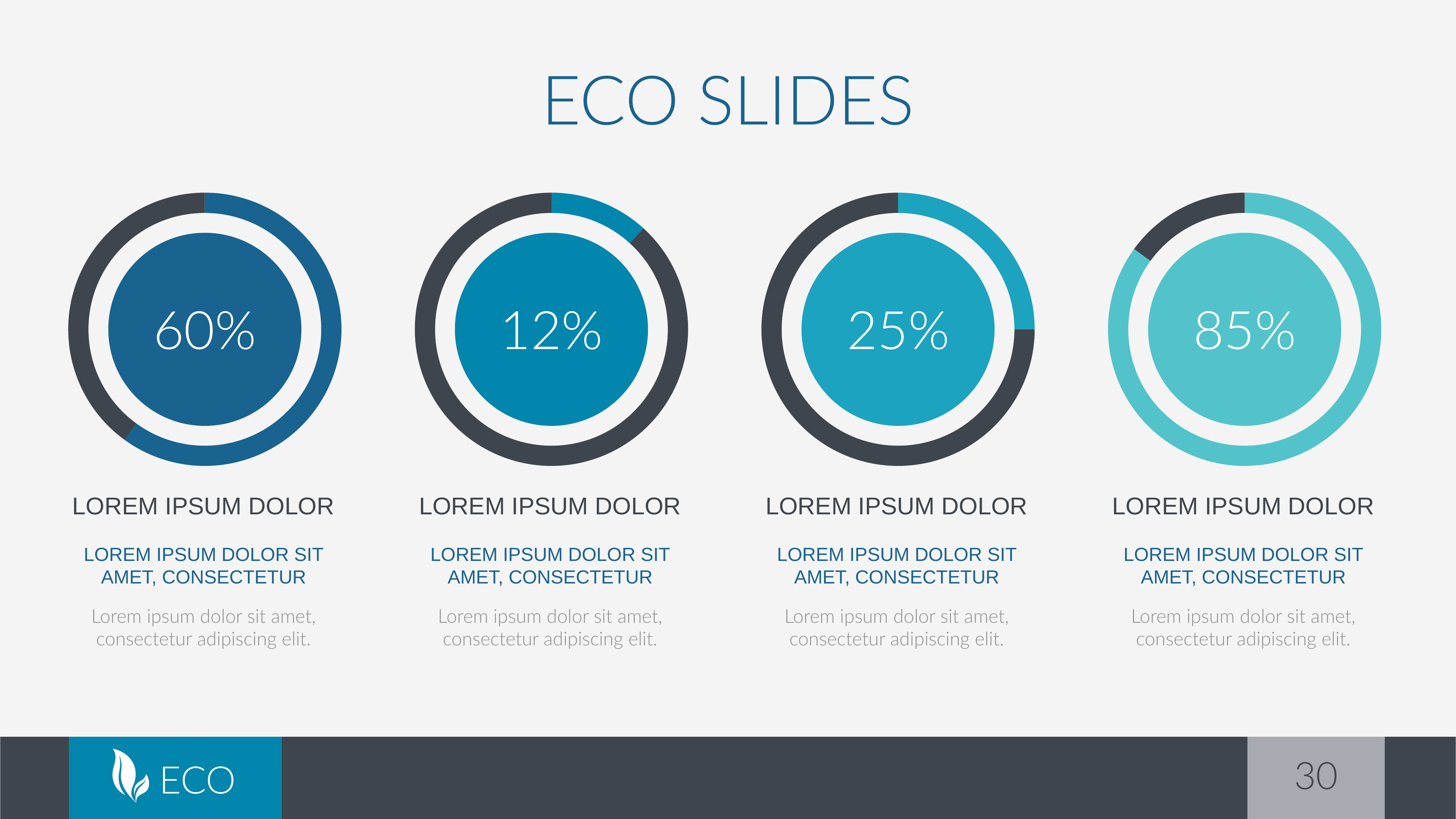

# ECO SLIDES

### Chart:

| Category | Region 1 |
|---|---|
| April | 60.0 |
| May | 40.0 |

60%

### Chart:

| Category | Region 1 |
|---|---|
| April | 12.0 |
| May | 90.0 |

12%

### Chart:

| Category | Region 1 |
|---|---|
| April | 25.0 |
| May | 75.0 |

25%

### Chart:

| Category | Region 1 |
|---|---|
| April | 85.0 |
| May | 15.0 |

85%
Lorem ipsum dolor
Lorem ipsum dolor sit amet, consectetur
Lorem ipsum dolor sit amet, consectetur adipiscing elit.
Lorem ipsum dolor
Lorem ipsum dolor sit amet, consectetur
Lorem ipsum dolor sit amet, consectetur adipiscing elit.
Lorem ipsum dolor
Lorem ipsum dolor sit amet, consectetur
Lorem ipsum dolor sit amet, consectetur adipiscing elit.
Lorem ipsum dolor
Lorem ipsum dolor sit amet, consectetur
Lorem ipsum dolor sit amet, consectetur adipiscing elit.
30